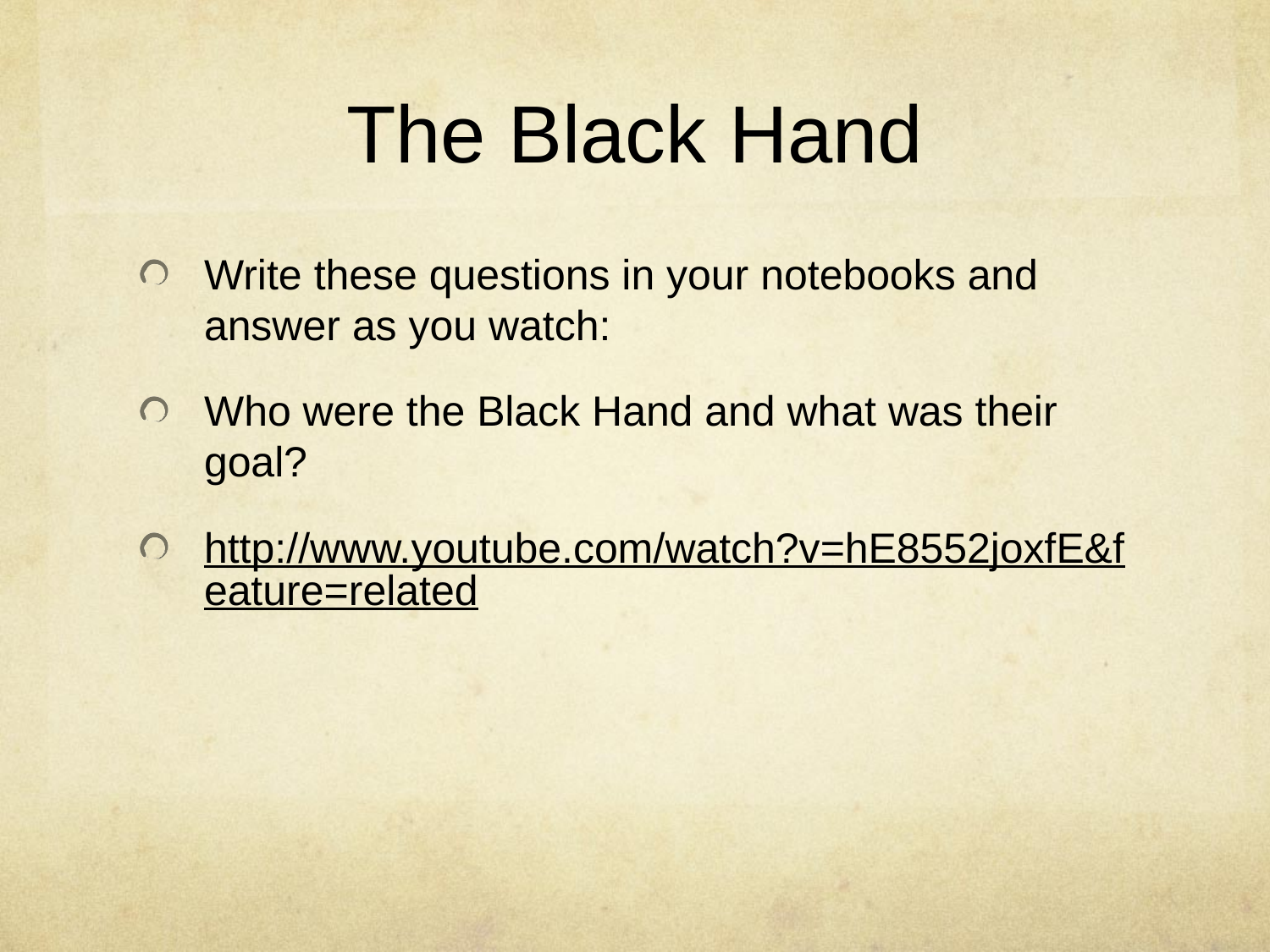

# The Black Hand
Write these questions in your notebooks and answer as you watch:
Who were the Black Hand and what was their goal?
http://www.youtube.com/watch?v=hE8552joxfE&feature=related